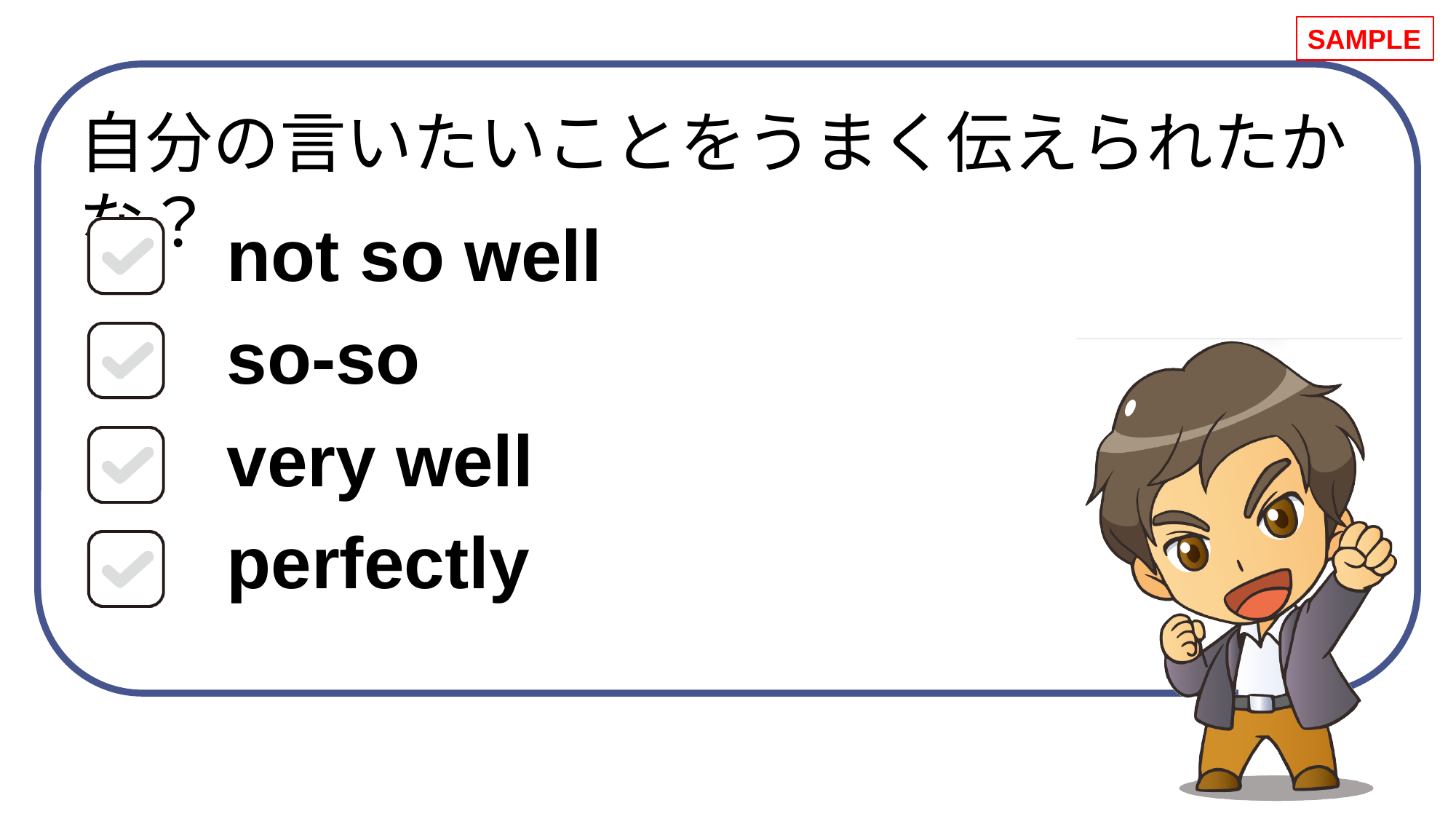

SAMPLE
not so well
so-so
very well
perfectly